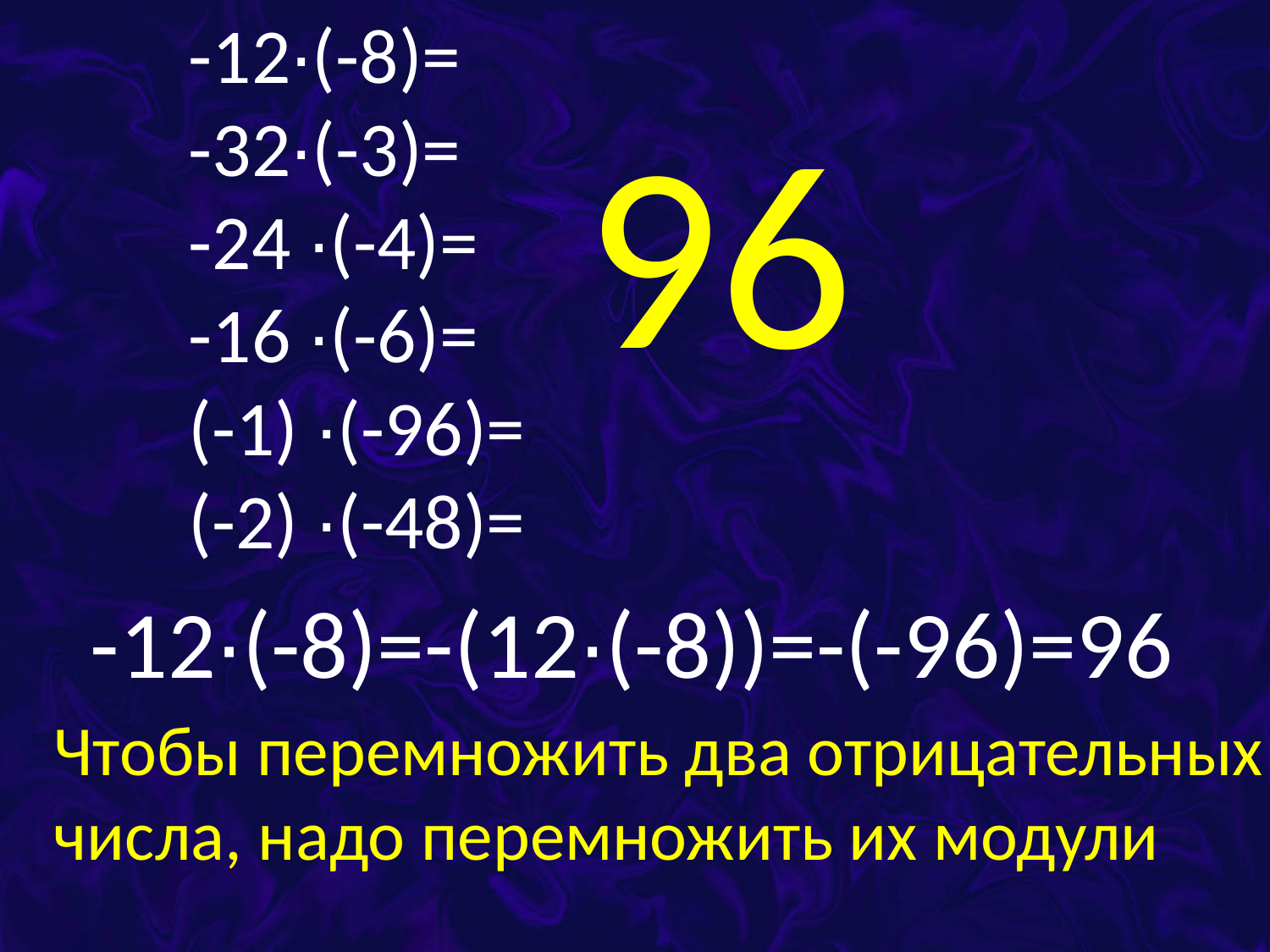

-12∙(-8)=
-32∙(-3)=
-24 ∙(-4)=
-16 ∙(-6)=
(-1) ∙(-96)=
(-2) ∙(-48)=
96
-12∙(-8)=-(12∙(-8))=-(-96)=96

Чтобы перемножить два отрицательных числа, надо перемножить их модули